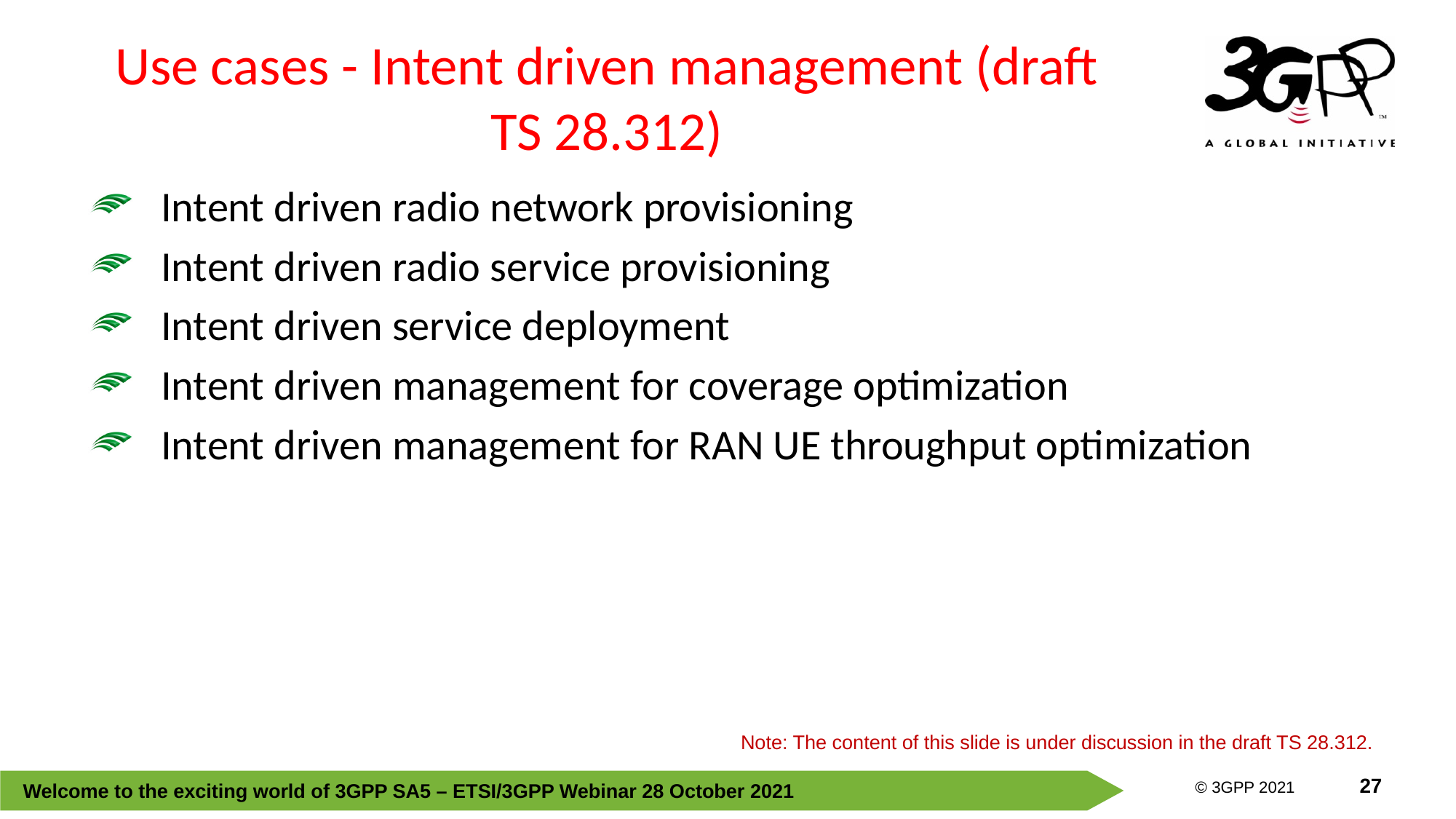

# Use cases - Intent driven management (draft TS 28.312)
Intent driven radio network provisioning
Intent driven radio service provisioning
Intent driven service deployment
Intent driven management for coverage optimization
Intent driven management for RAN UE throughput optimization
Note: The content of this slide is under discussion in the draft TS 28.312.